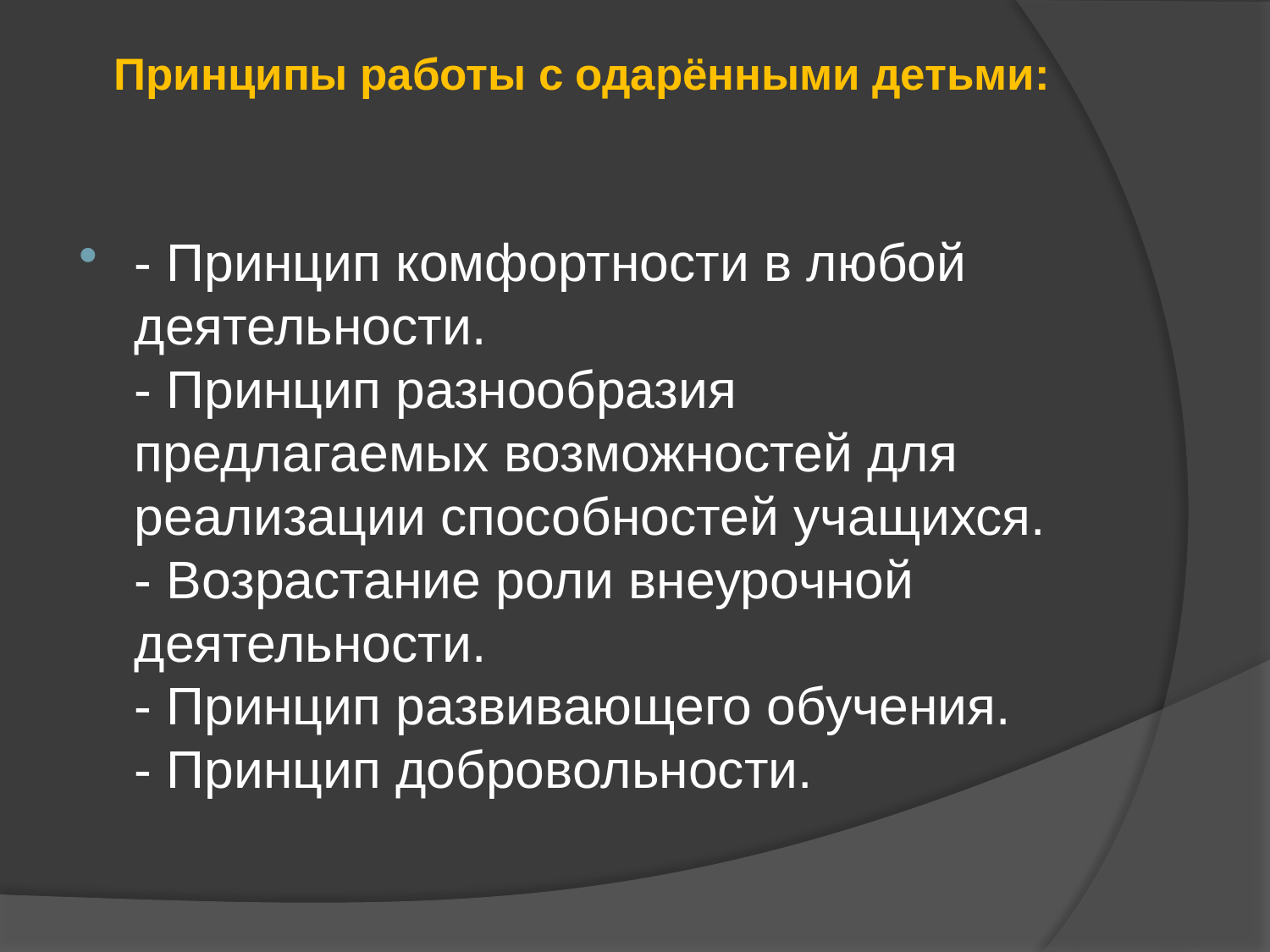

# Принципы работы с одарёнными детьми:
- Принцип комфортности в любой деятельности.
- Принцип разнообразия предлагаемых возможностей для реализации способностей учащихся.
- Возрастание роли внеурочной деятельности.
- Принцип развивающего обучения.
- Принцип добровольности.